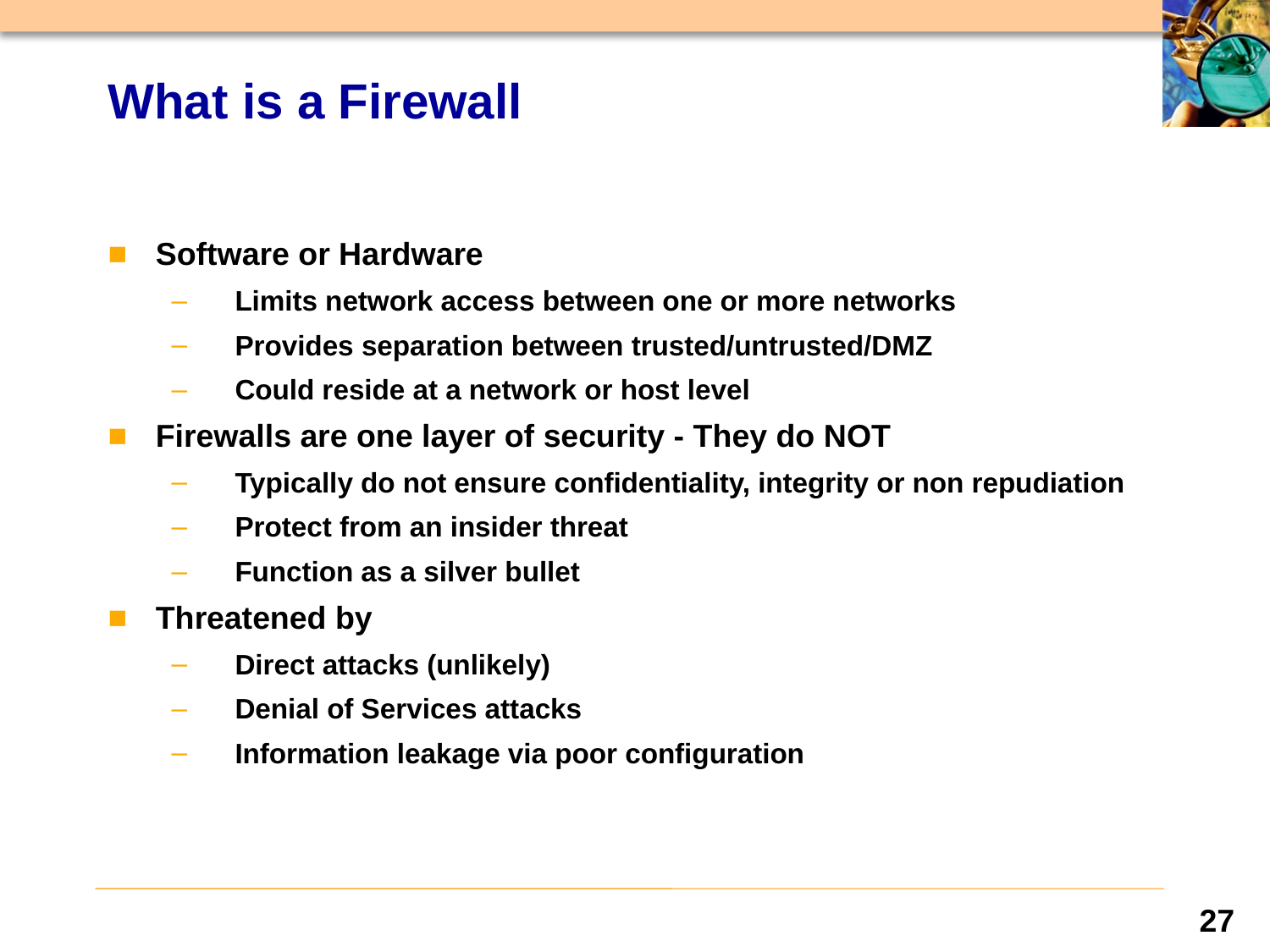

# What is a Firewall

Software or Hardware
Limits network access between one or more networks
Provides separation between trusted/untrusted/DMZ
Could reside at a network or host level
Firewalls are one layer of security - They do NOT
Typically do not ensure confidentiality, integrity or non repudiation
Protect from an insider threat
Function as a silver bullet
Threatened by
Direct attacks (unlikely)
Denial of Services attacks
Information leakage via poor configuration